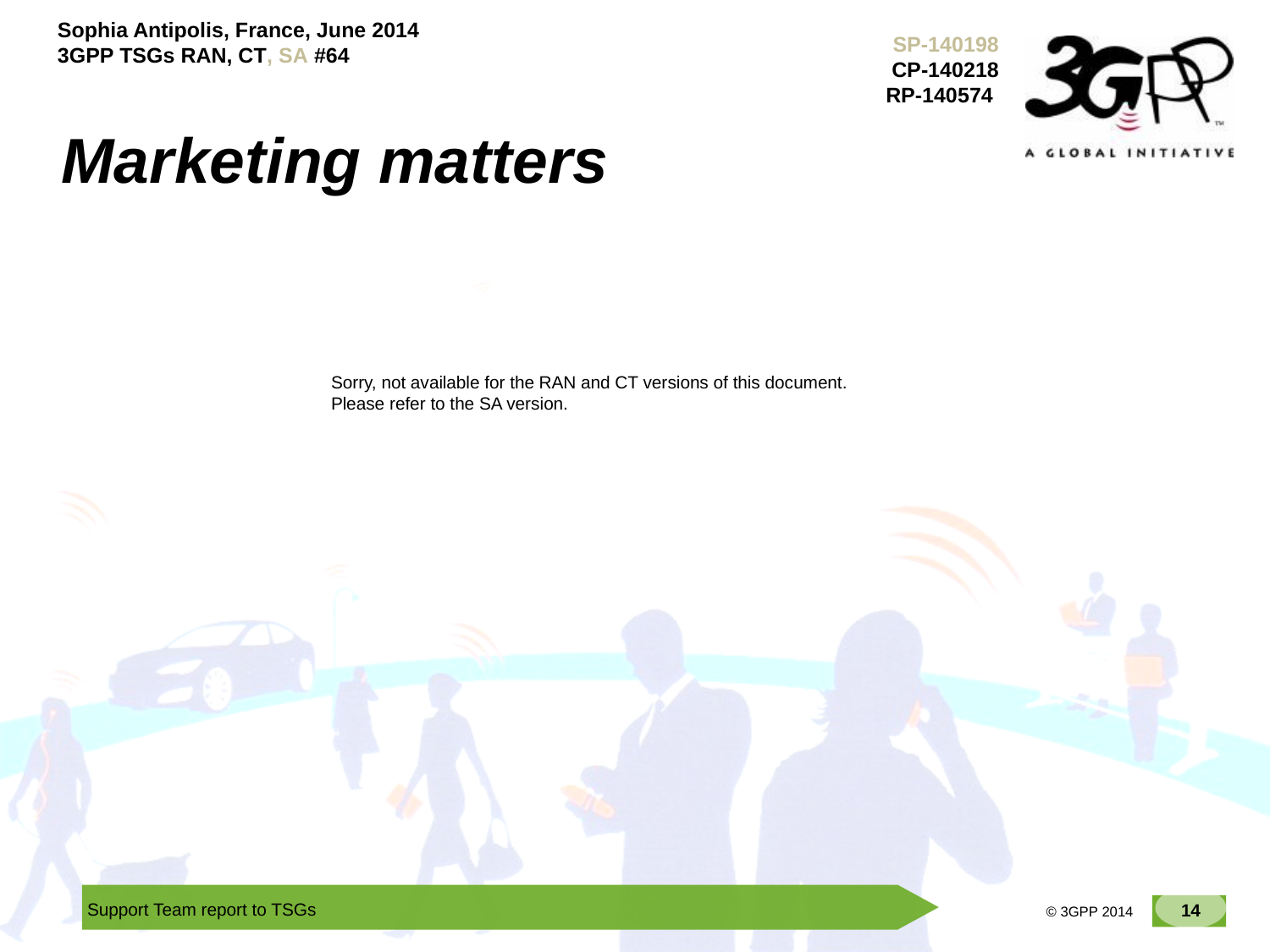

Marketing matters
Sorry, not available for the RAN and CT versions of this document.
Please refer to the SA version.